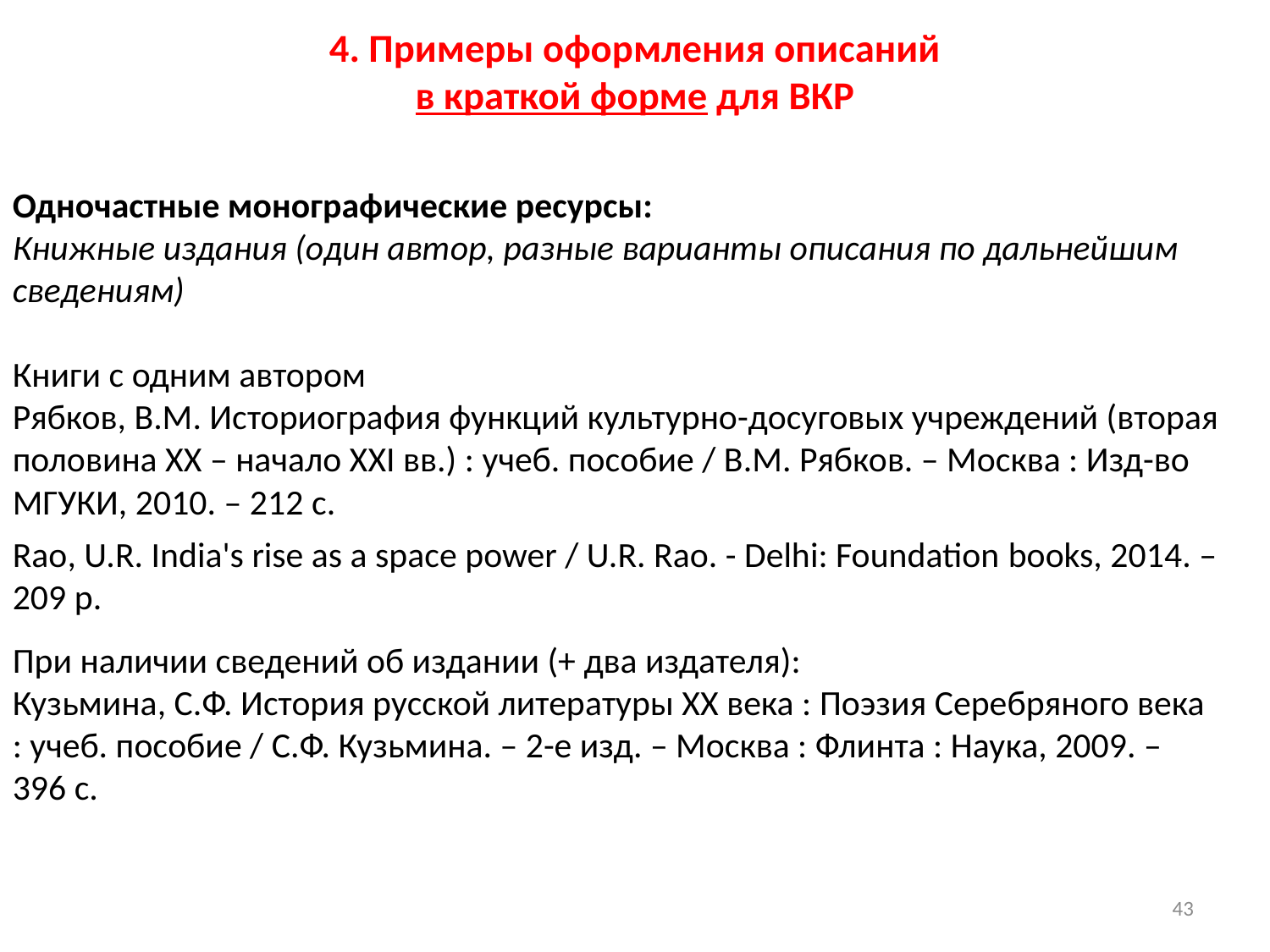

# 4. Примеры оформления описаний в краткой форме для ВКР
Одночастные монографические ресурсы:
Книжные издания (один автор, разные варианты описания по дальнейшим сведениям)

Книги с одним автором
Рябков, В.М. Историография функций культурно-досуговых учреждений (вторая половина XX – начало XXI вв.) : учеб. пособие / В.М. Рябков. – Москва : Изд-во МГУКИ, 2010. – 212 с.
Rao, U.R. India's rise as a space power / U.R. Rao. - Delhi: Foundation books, 2014. – 209 p.
При наличии сведений об издании (+ два издателя):
Кузьмина, С.Ф. История русской литературы XX века : Поэзия Серебряного века
: учеб. пособие / С.Ф. Кузьмина. – 2-е изд. – Москва : Флинта : Наука, 2009. –
396 с.
43